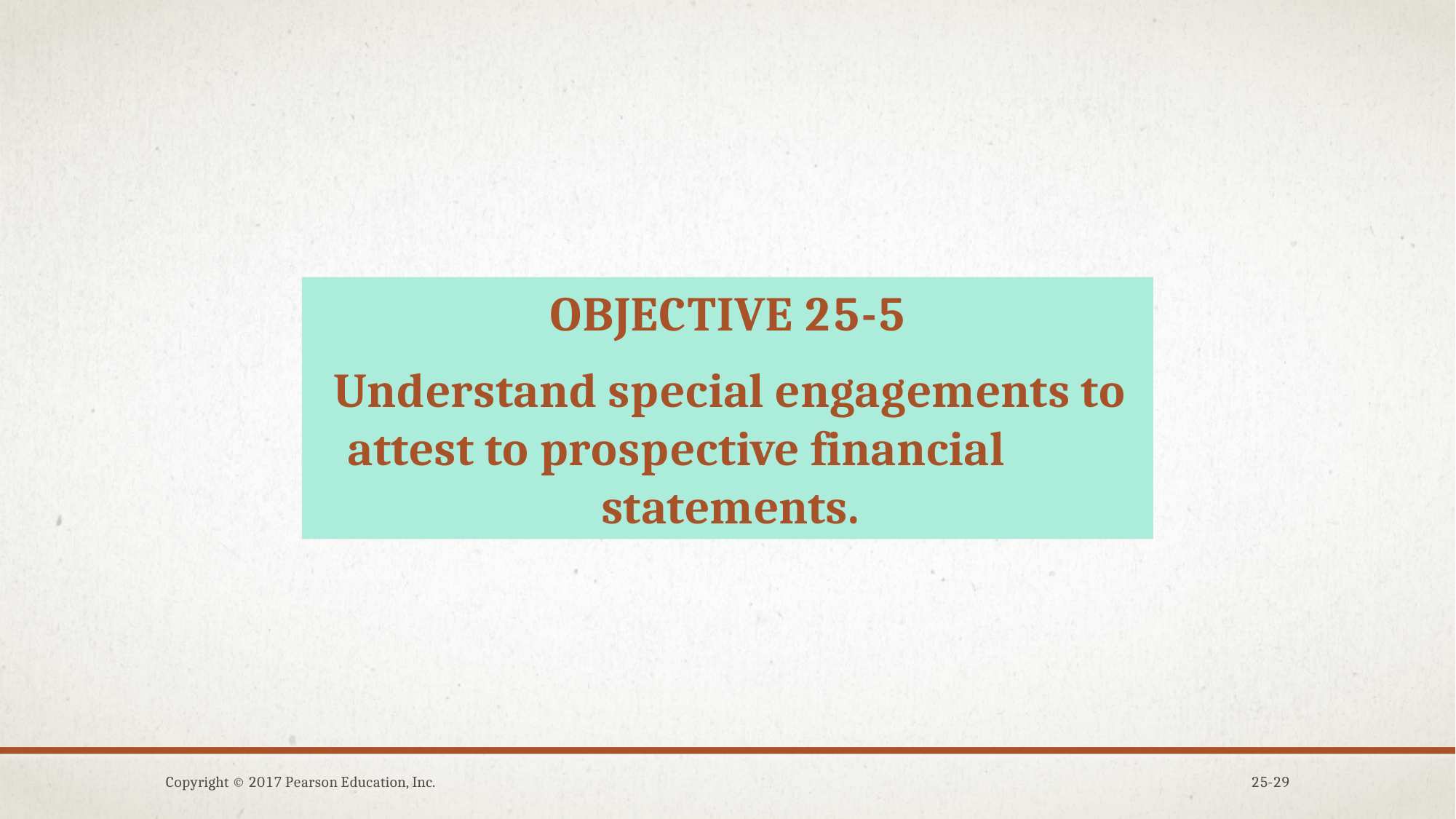

OBJECTIVE 25-5
Understand special engagements to attest to prospective financial           statements.
Copyright © 2017 Pearson Education, Inc.
25-29